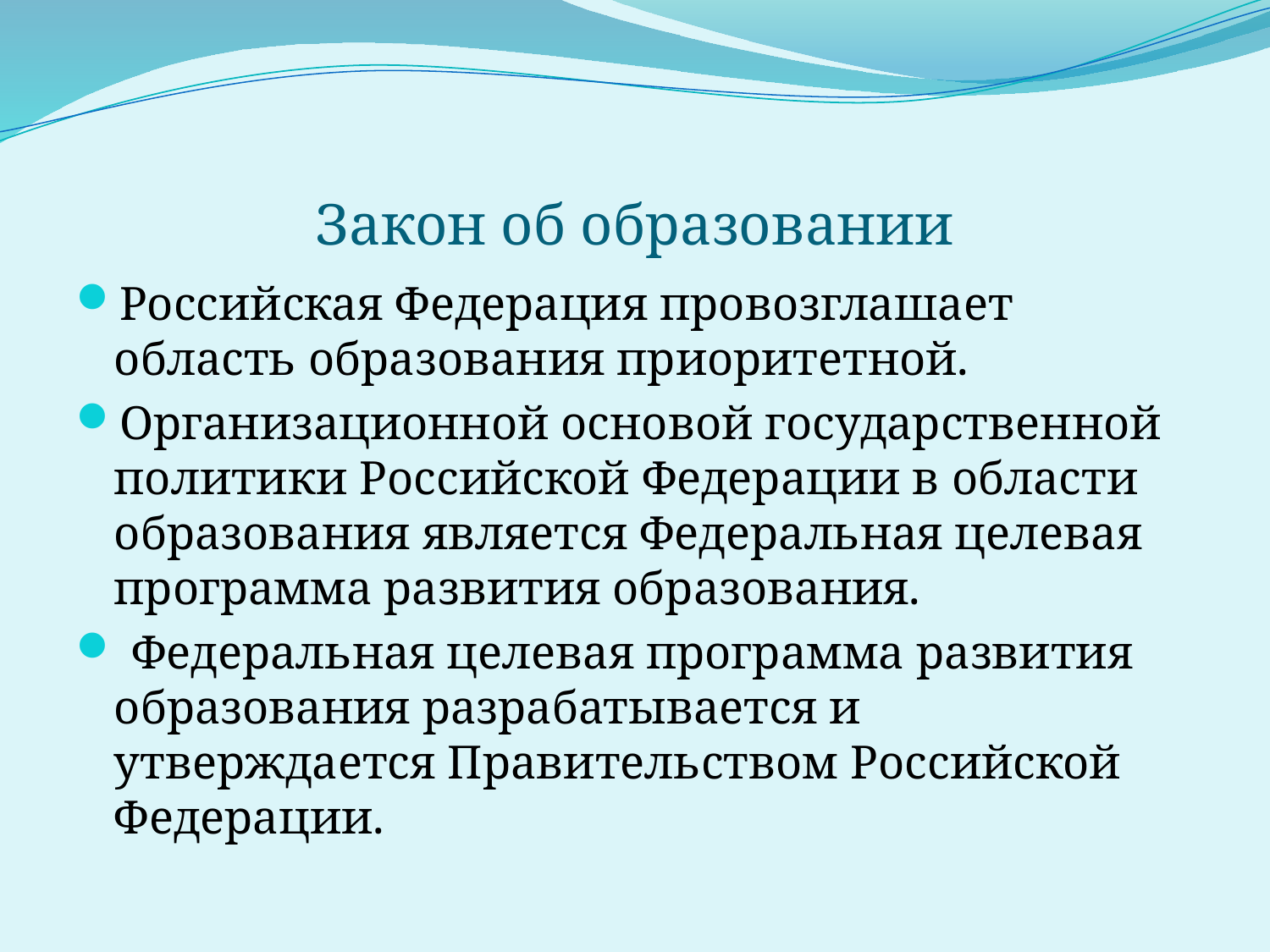

# Закон об образовании
Российская Федерация провозглашает область образования приоритетной.
Организационной основой государственной политики Российской Федерации в области образования является Федеральная целевая программа развития образования.
 Федеральная целевая программа развития образования разрабатывается и утверждается Правительством Российской Федерации.